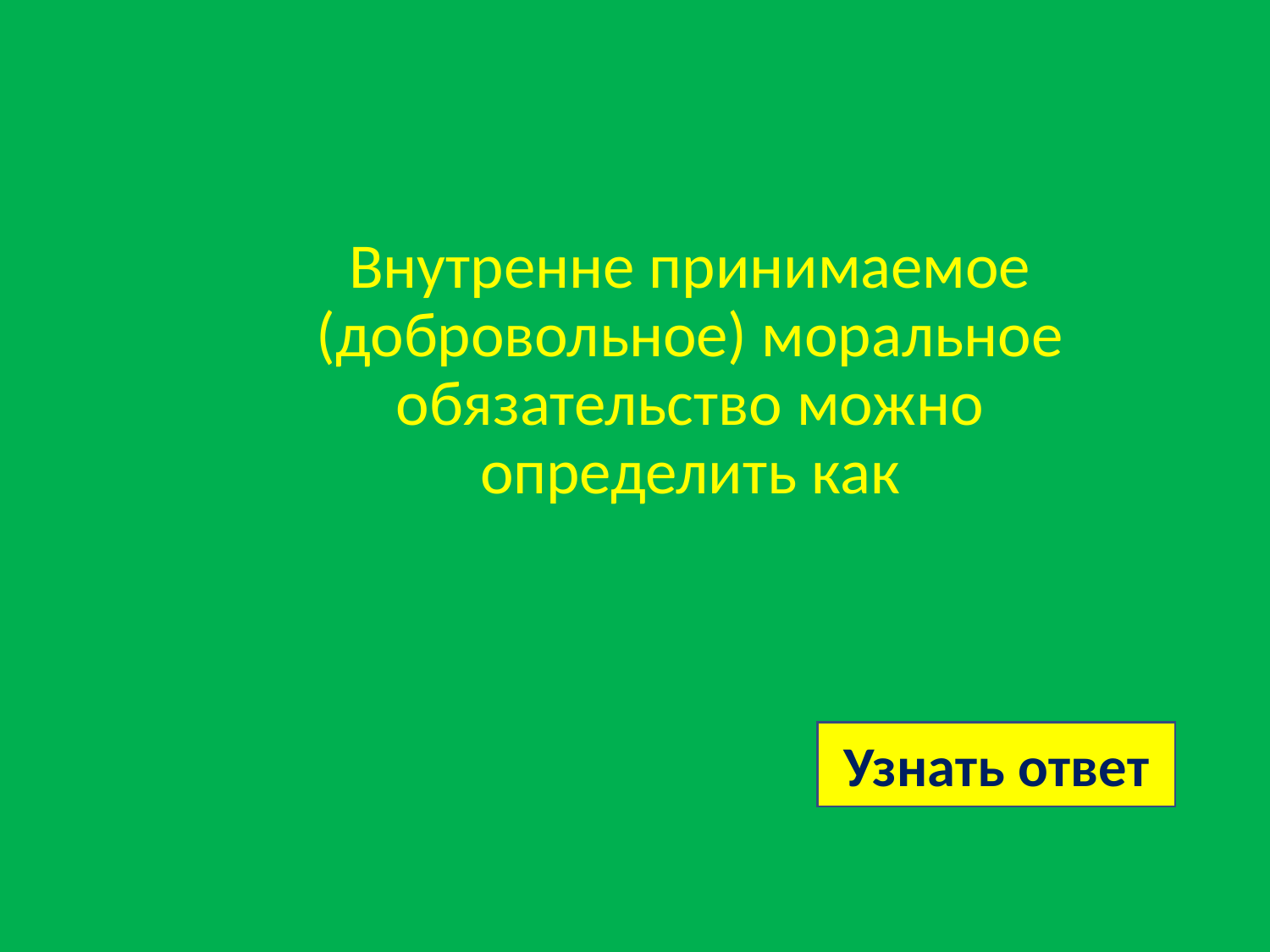

# Внутренне принимаемое (добровольное) моральное обязательство можно определить как